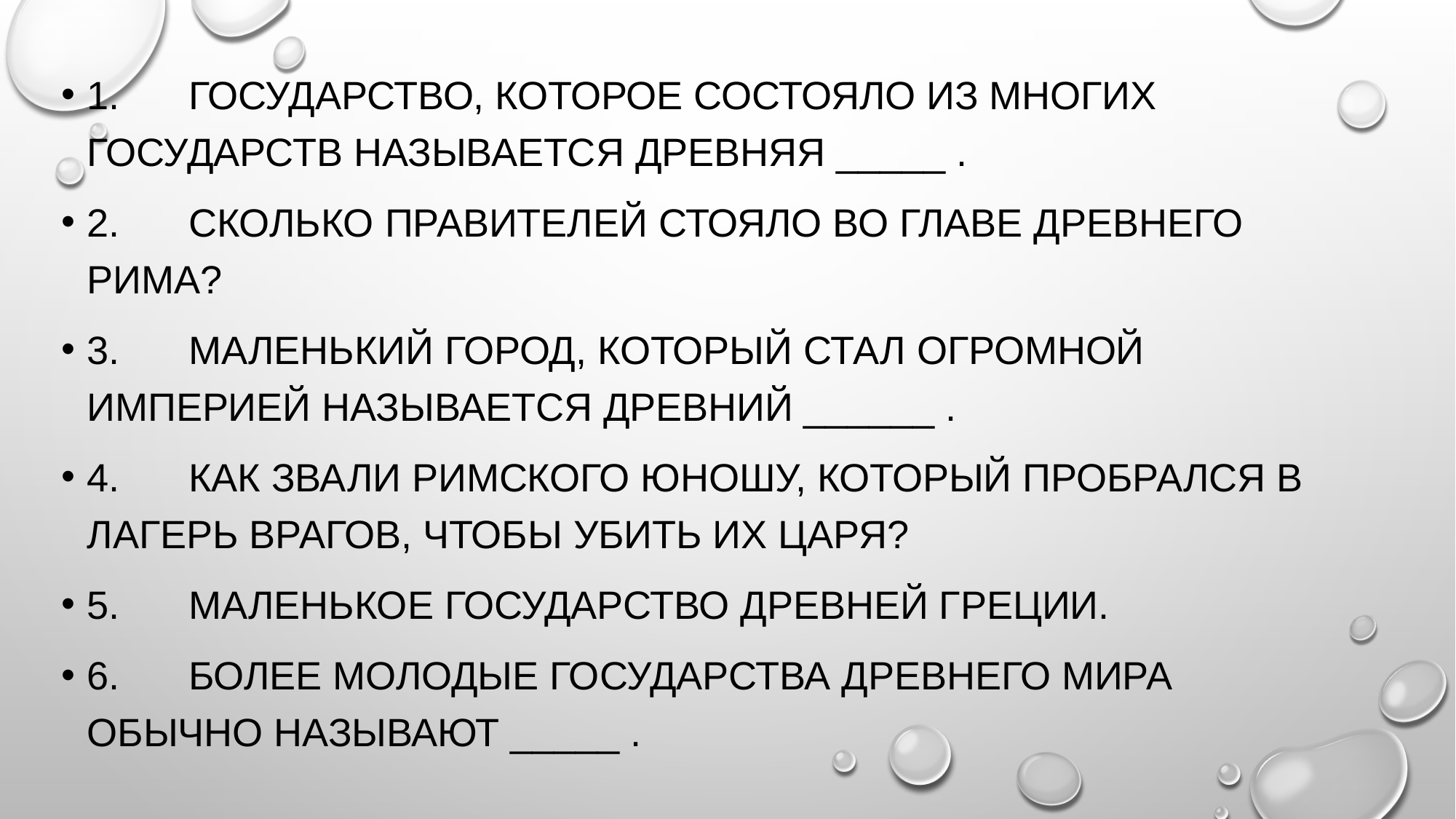

1.	Государство, которое состояло из многих государств называется Древняя _____ .
2.	Сколько правителей стояло во главе Древнего Рима?
3.	Маленький город, который стал огромной империей называется Древний ______ .
4.	Как звали римского юношу, который пробрался в лагерь врагов, чтобы убить их царя?
5.	Маленькое государство Древней Греции.
6.	Более молодые государства Древнего мира обычно называют _____ .